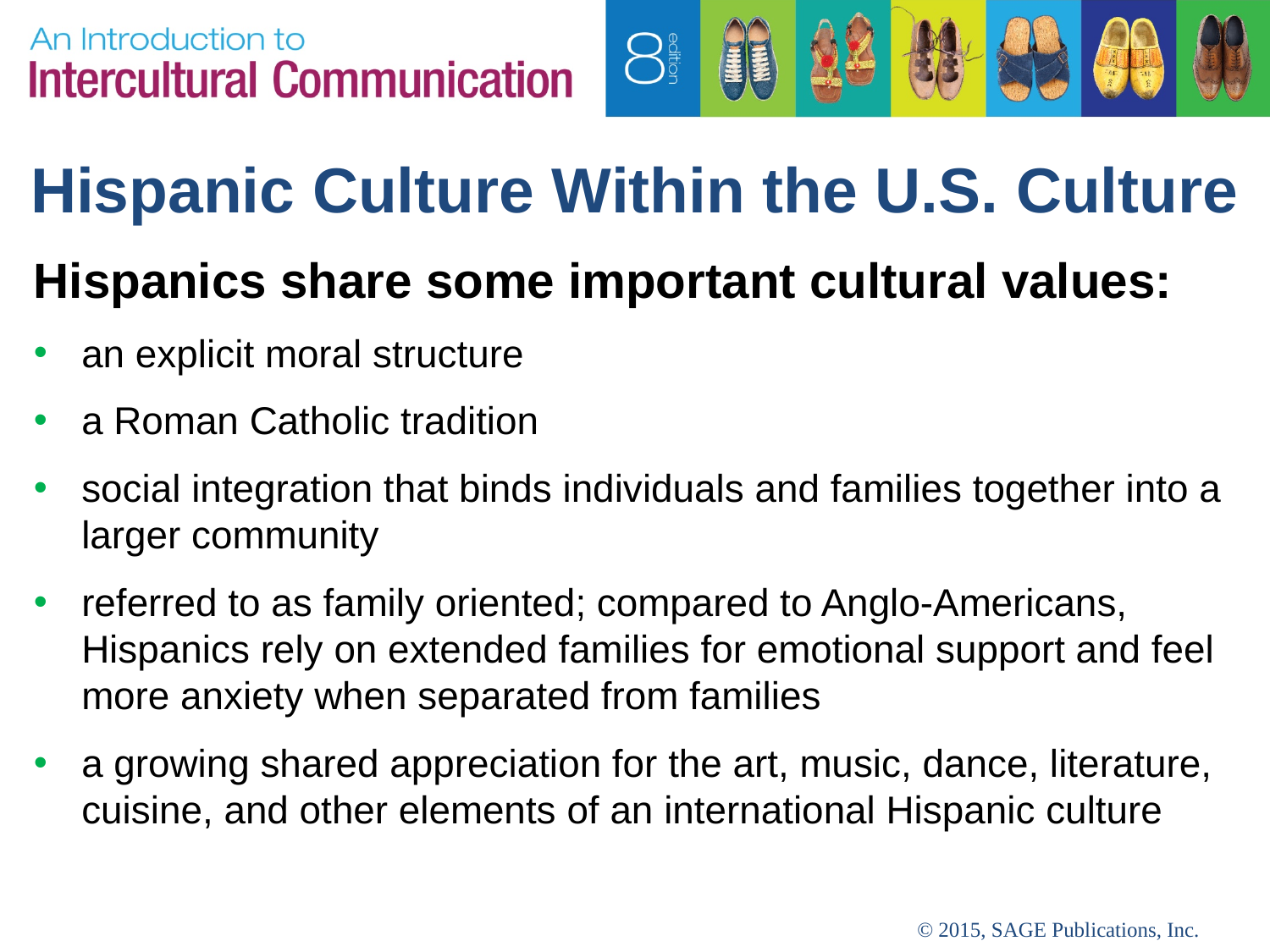

# Hispanic Culture Within the U.S. Culture
Hispanics share some important cultural values:
an explicit moral structure
a Roman Catholic tradition
social integration that binds individuals and families together into a larger community
referred to as family oriented; compared to Anglo-Americans, Hispanics rely on extended families for emotional support and feel more anxiety when separated from families
a growing shared appreciation for the art, music, dance, literature, cuisine, and other elements of an international Hispanic culture
© 2015, SAGE Publications, Inc.